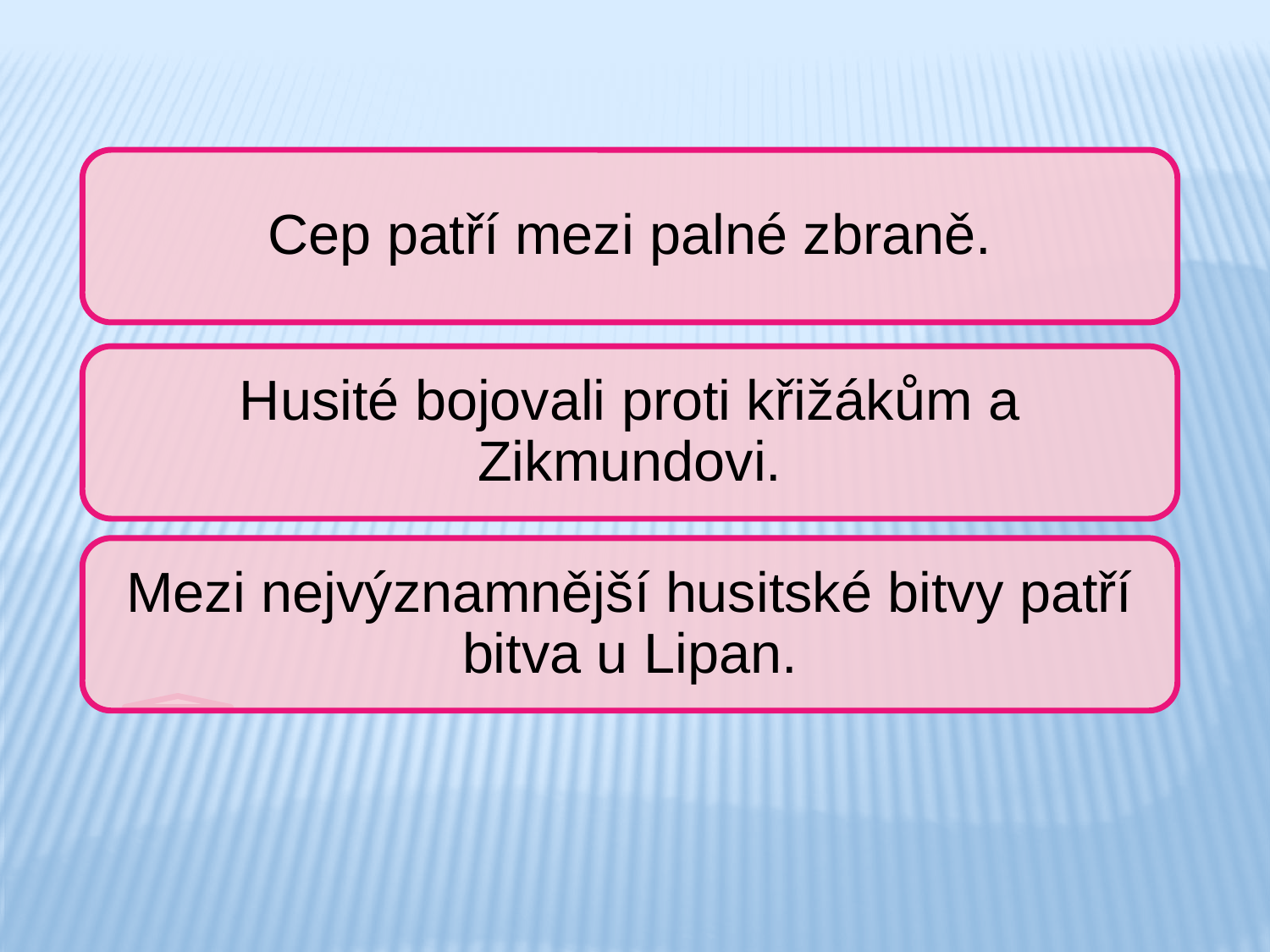

Cep patří mezi palné zbraně.
Husité bojovali proti křižákům a Zikmundovi.
Mezi nejvýznamnější husitské bitvy patří bitva u Lipan.